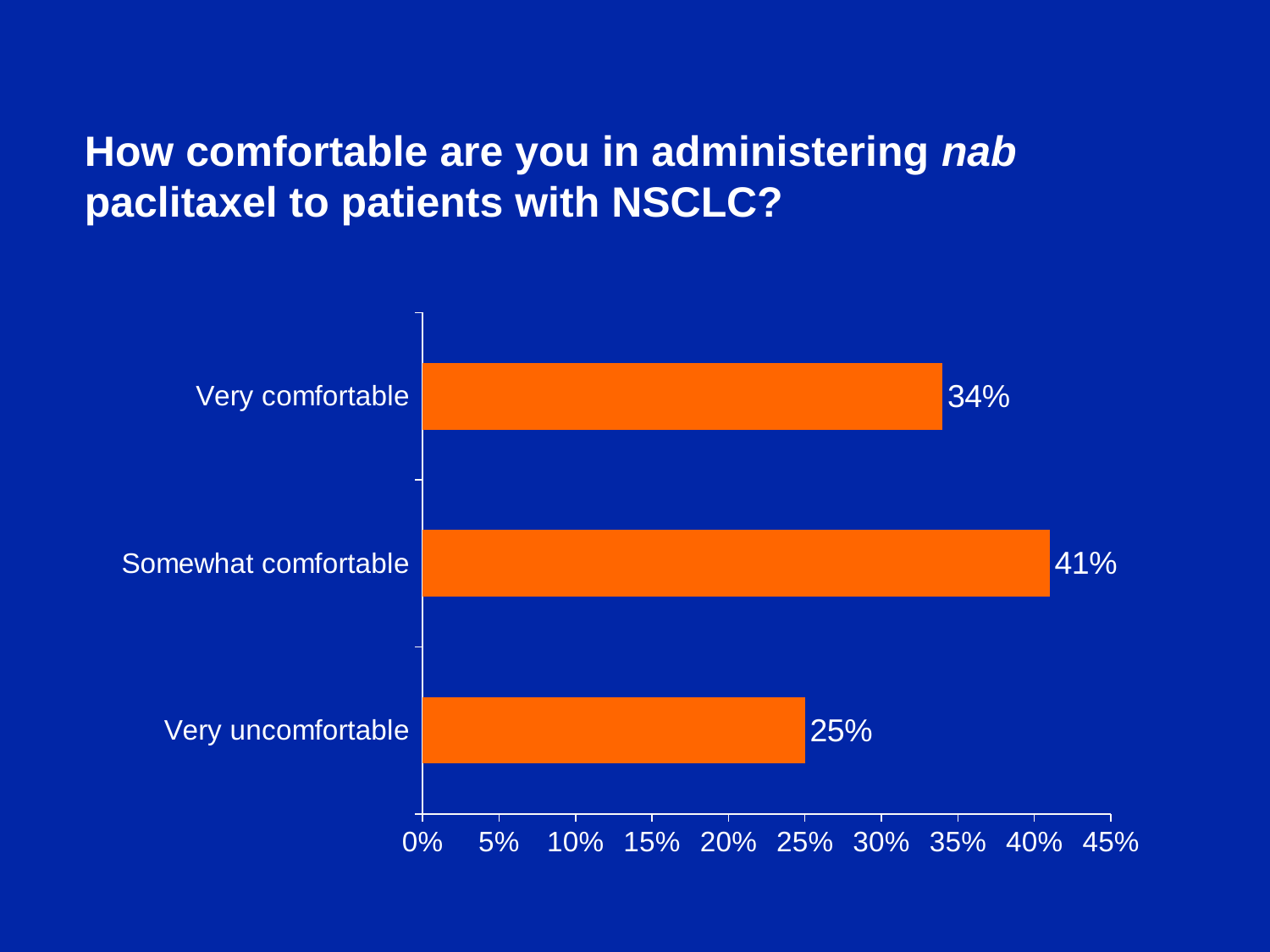

How comfortable are you in administering nab paclitaxel to patients with NSCLC?

### Chart

| Category | Series 1 |
|---|---|
| Very uncomfortable | 0.25 |
| Somewhat comfortable | 0.41 |
| Very comfortable | 0.34 |